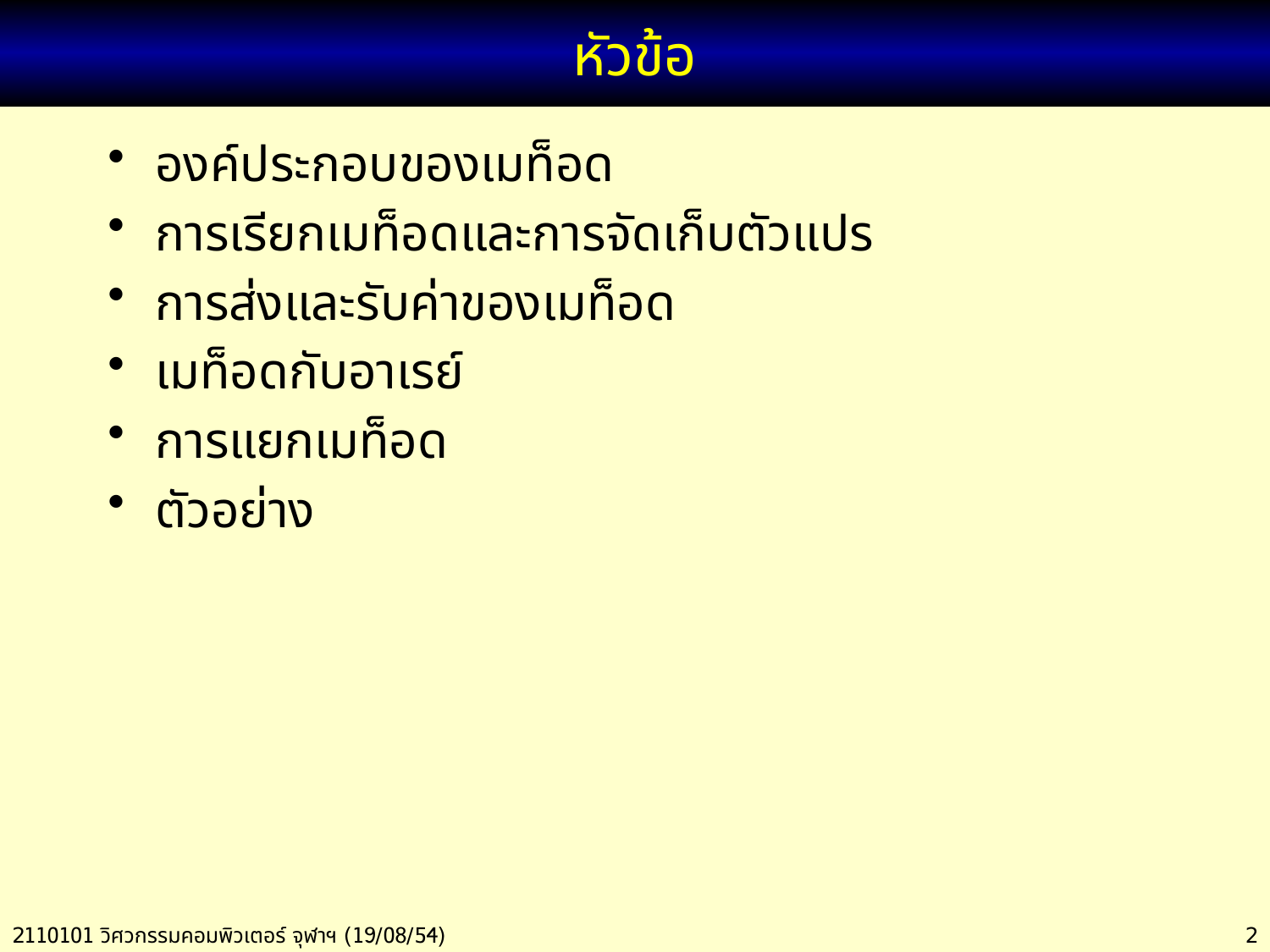

# หัวข้อ
องค์ประกอบของเมท็อด
การเรียกเมท็อดและการจัดเก็บตัวแปร
การส่งและรับค่าของเมท็อด
เมท็อดกับอาเรย์
การแยกเมท็อด
ตัวอย่าง